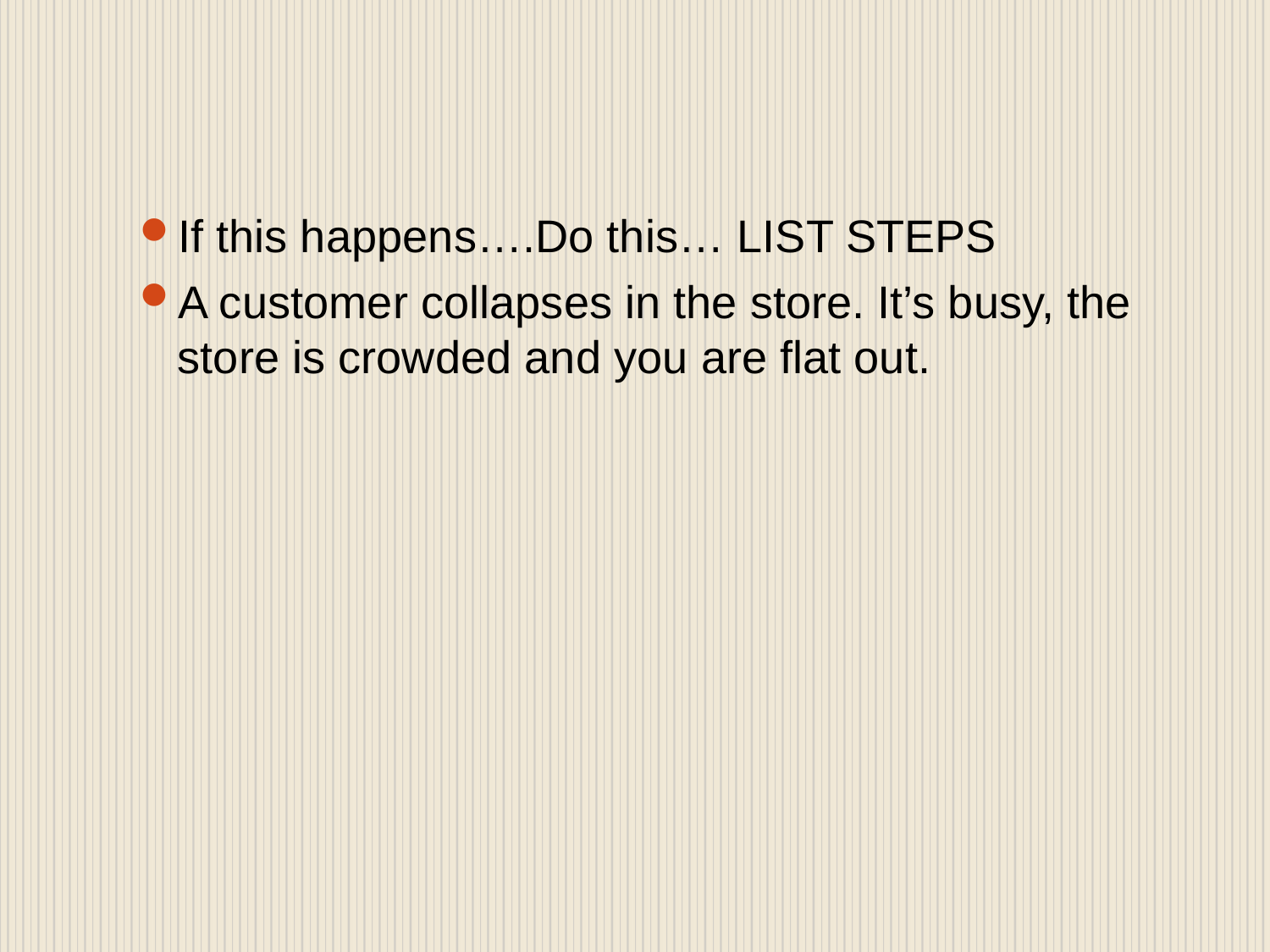

#
If this happens….Do this… LIST STEPS
A customer collapses in the store. It’s busy, the store is crowded and you are flat out.